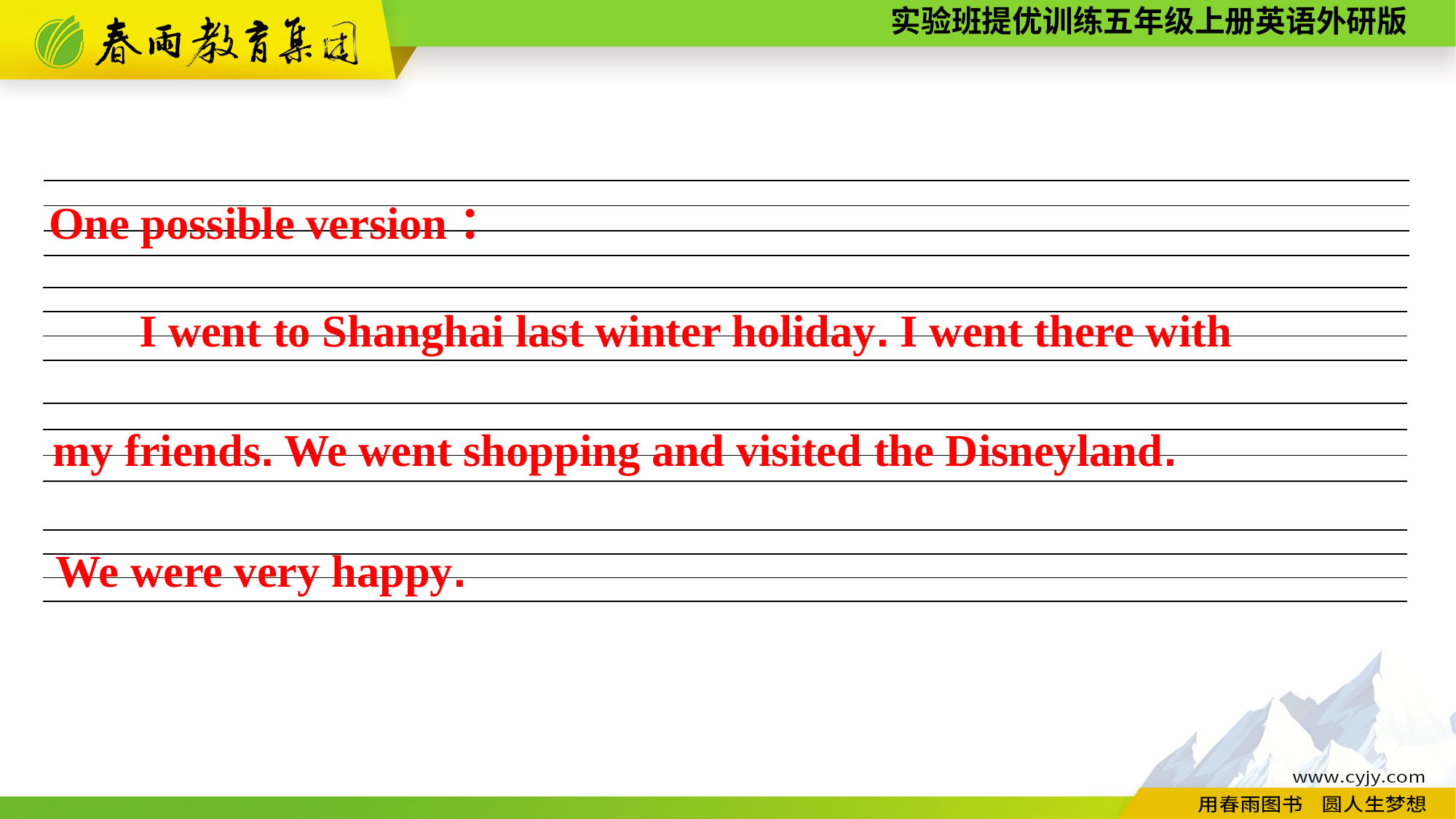

One possible version：
|  |
| --- |
|  |
|  |
I went to Shanghai last winter holiday. I went there with
|  |
| --- |
|  |
|  |
my friends. We went shopping and visited the Disneyland.
|  |
| --- |
|  |
|  |
We were very happy.
|  |
| --- |
|  |
|  |